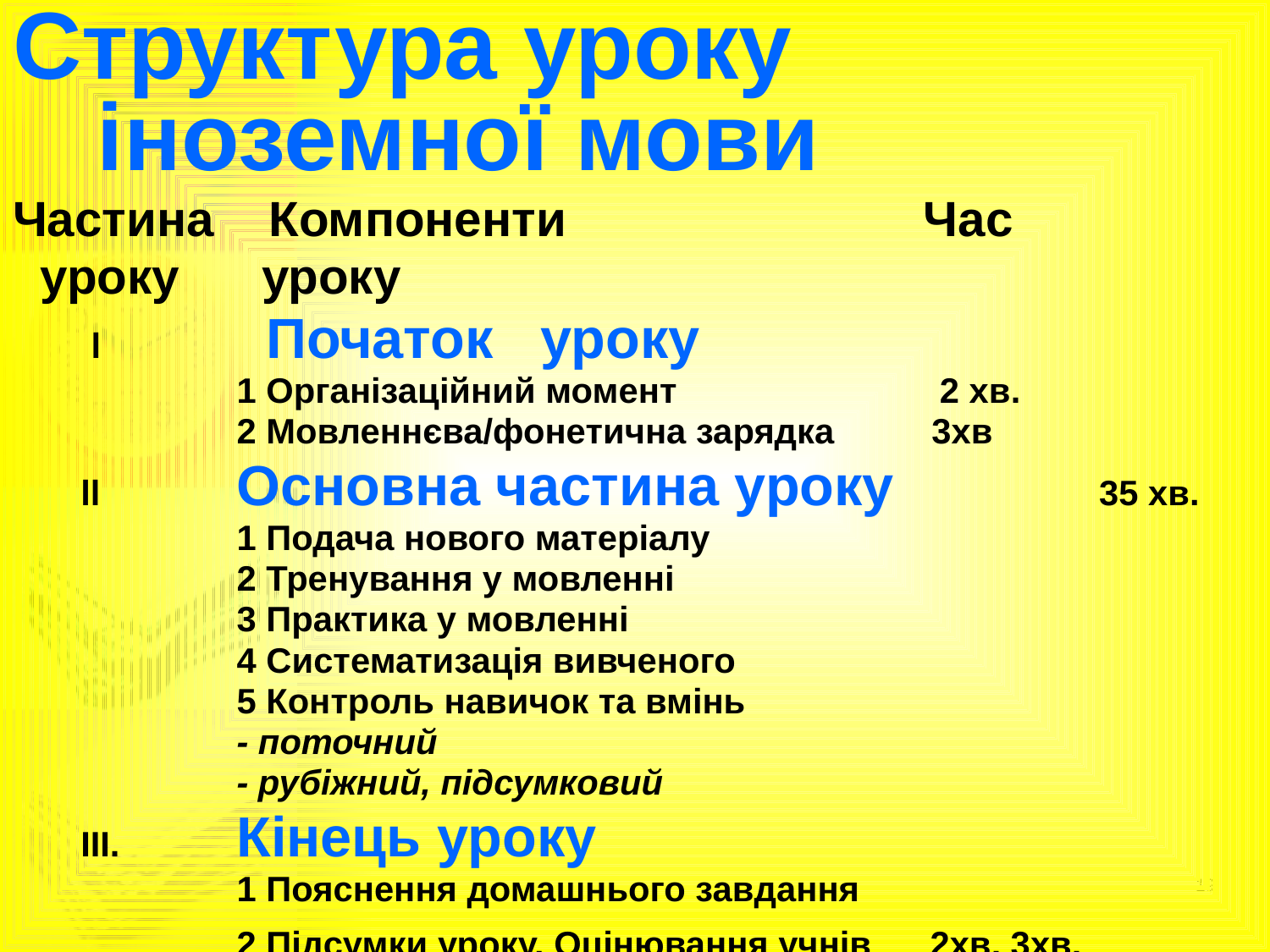

Структура уроку іноземної мови
Частина    Компоненти                          Час
  уроку      уроку
      l            Початок   уроку
                       1 Організаційний момент                           2 хв.
                       2 Мовленнєва/фонетична зарядка          3хв
       ll              Основна частина уроку                     35 хв.
                       1 Подача нового матеріалу
                       2 Тренування у мовленні
                       3 Практика у мовленні
                       4 Систематизація вивченого
                       5 Контроль навичок та вмінь
                       - поточний
                       - рубіжний, підсумковий
       ІІІ.            Кінець уроку
                       1 Пояснення домашнього завдання
                       2 Підсумки уроку. Оцінювання учнів      2хв. 3хв.
19